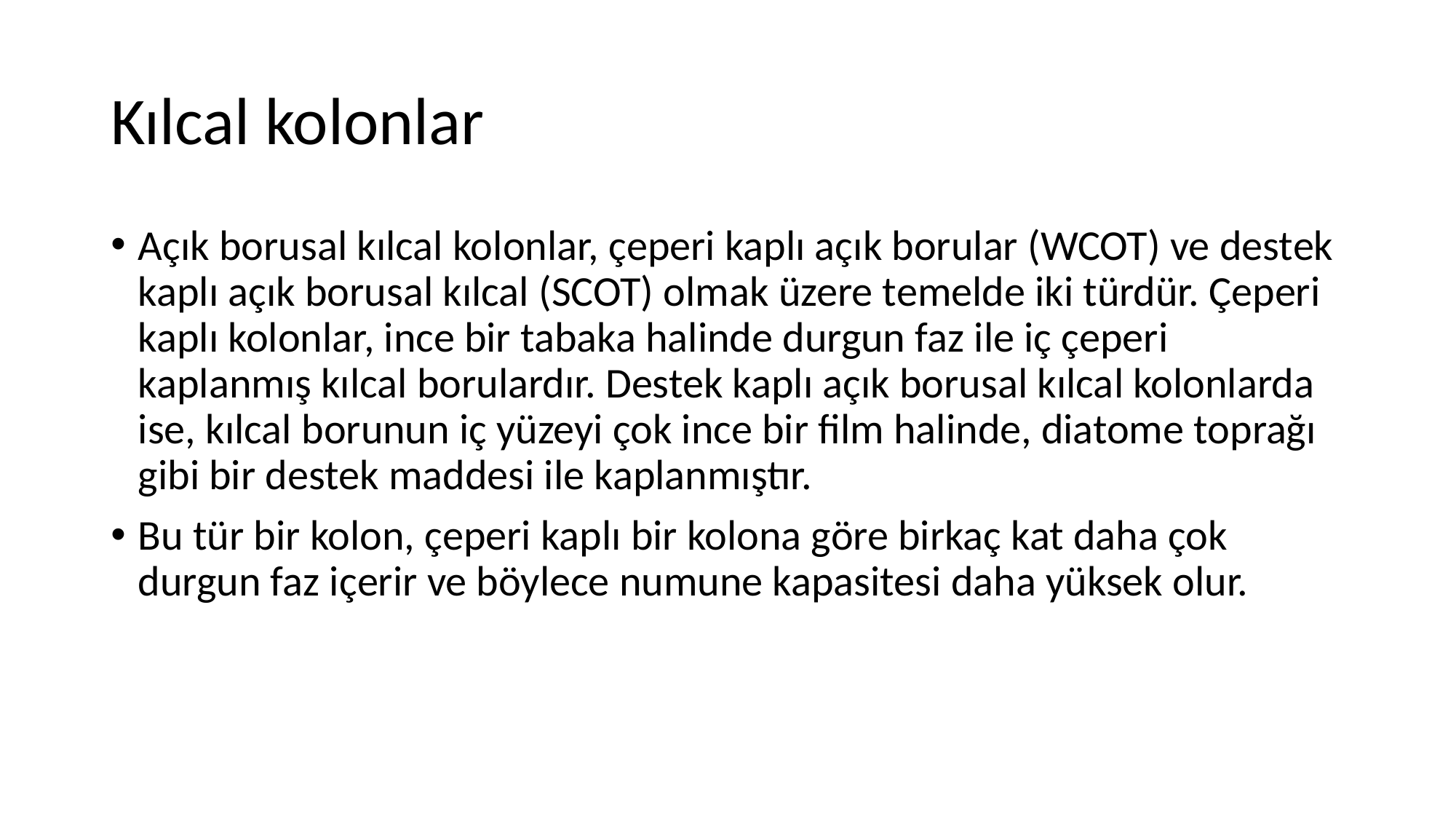

# Kılcal kolonlar
Açık borusal kılcal kolonlar, çeperi kaplı açık borular (WCOT) ve destek kaplı açık borusal kılcal (SCOT) olmak üzere temelde iki türdür. Çeperi kaplı kolonlar, ince bir tabaka halinde durgun faz ile iç çeperi kaplanmış kılcal borulardır. Destek kaplı açık borusal kılcal kolonlarda ise, kılcal borunun iç yüzeyi çok ince bir film halinde, diatome toprağı gibi bir destek maddesi ile kaplanmıştır.
Bu tür bir kolon, çeperi kaplı bir kolona göre birkaç kat daha çok durgun faz içerir ve böylece numune kapasitesi daha yüksek olur.